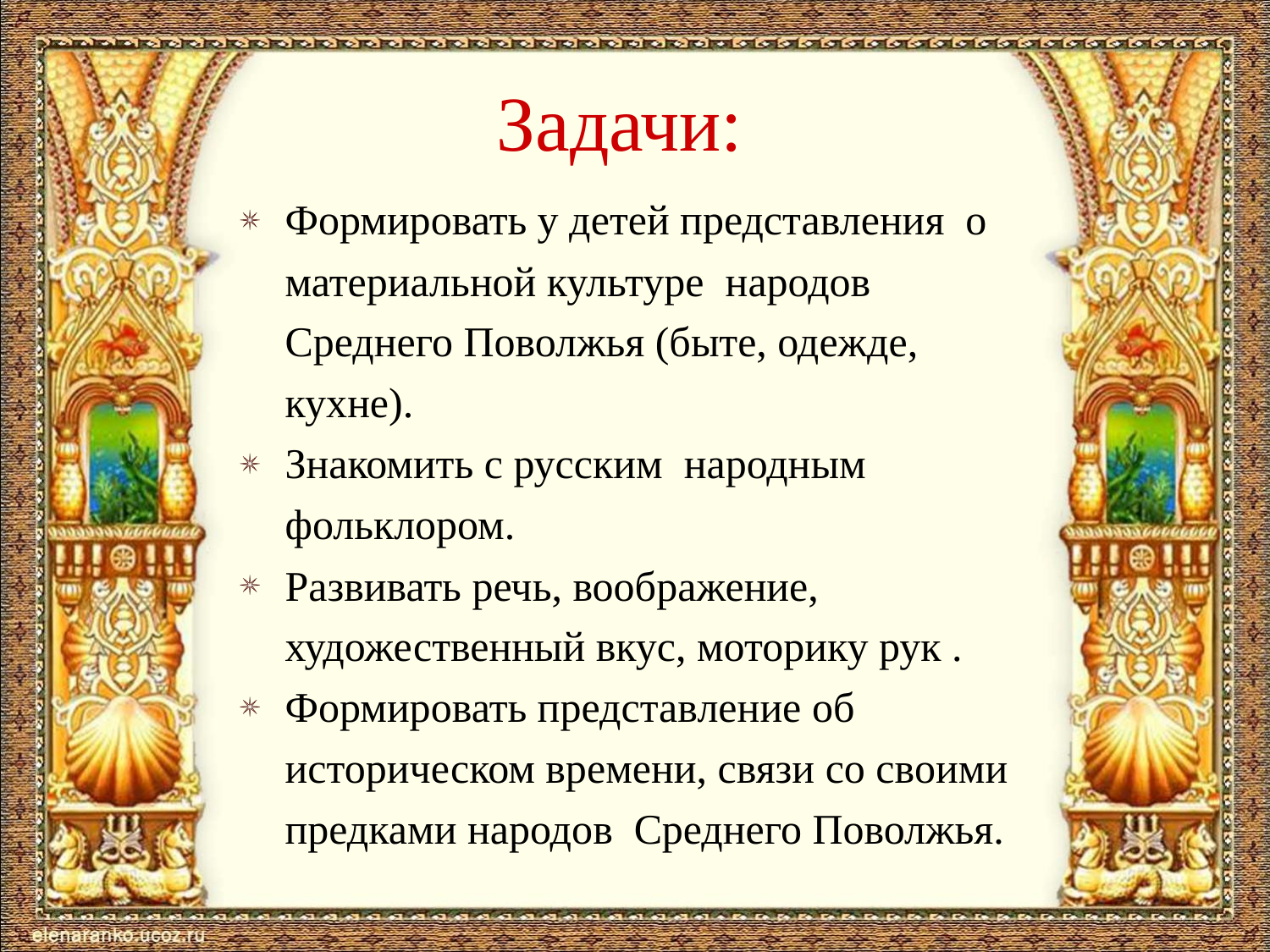

# Задачи:
Формировать у детей представления  о материальной культуре  народов Среднего Поволжья (быте, одежде, кухне).
Знакомить с русским  народным  фольклором.
Развивать речь, воображение, художественный вкус, моторику рук .
Формировать представление об историческом времени, связи со своими предками народов  Среднего Поволжья.